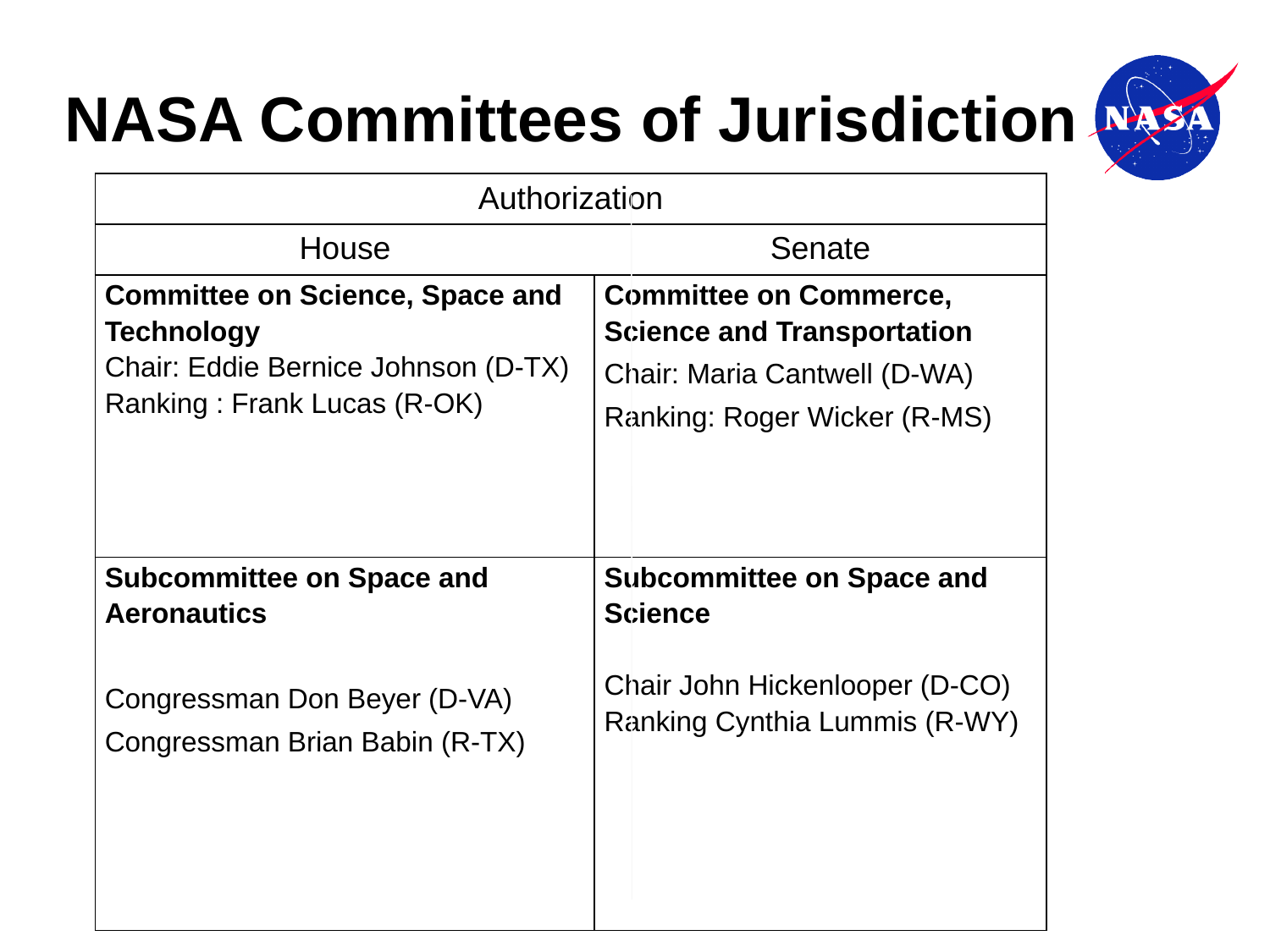

# NASA Committees of Jurisdiction
| Authorization |  |
| --- | --- |
| House | Senate |
| Committee on Science, Space and Technology Chair: Eddie Bernice Johnson (D-TX) Ranking : Frank Lucas (R-OK) | Committee on Commerce, Science and Transportation Chair: Maria Cantwell (D-WA) Ranking: Roger Wicker (R-MS) |
| Subcommittee on Space and Aeronautics Congressman Don Beyer (D-VA) Congressman Brian Babin (R-TX) | Subcommittee on Space and Science Chair John Hickenlooper (D-CO) Ranking Cynthia Lummis (R-WY) |

14